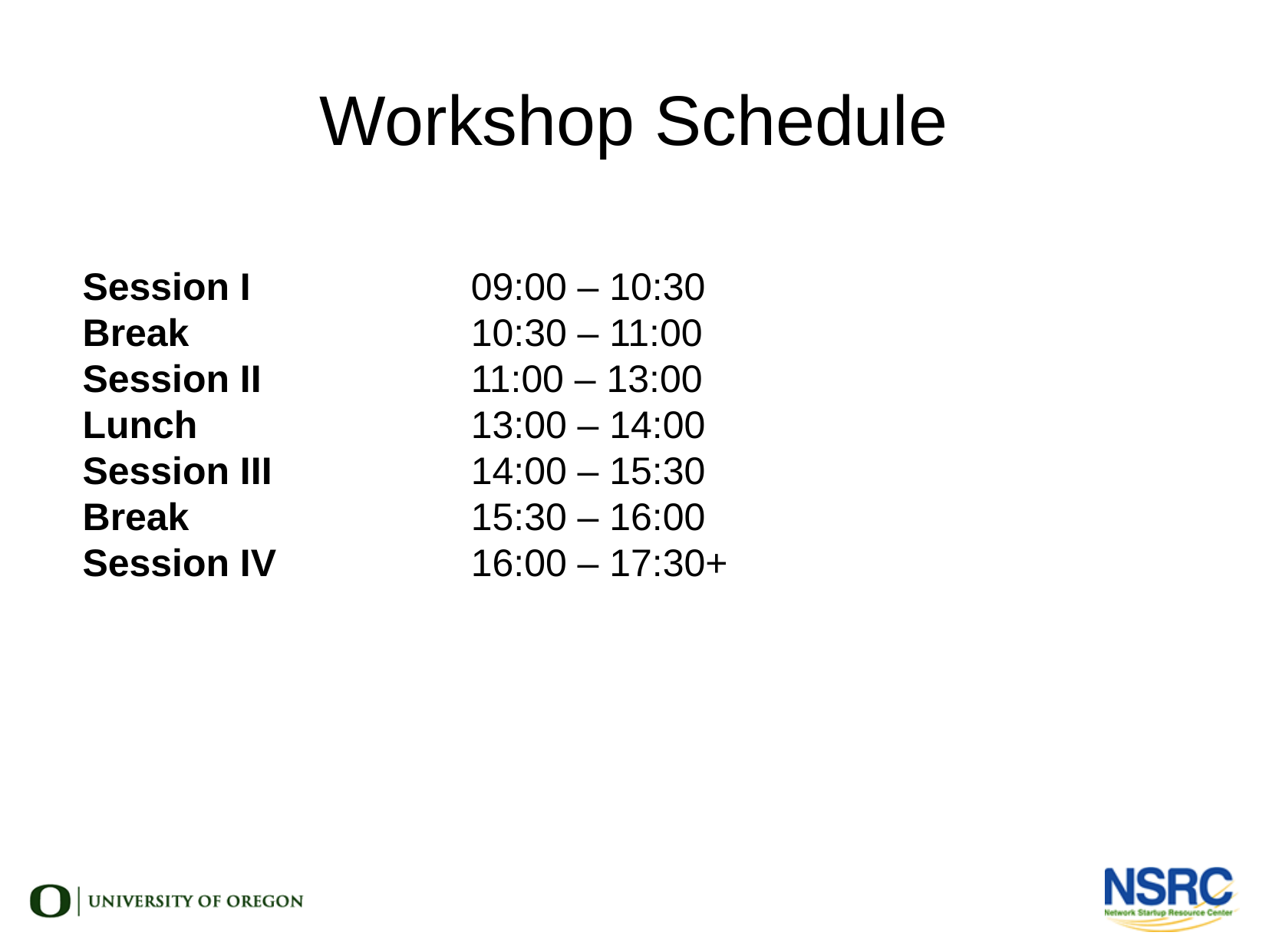

Workshop Schedule

Session I 		09:00 – 10:30
Break			10:30 – 11:00
Session II	 	11:00 – 13:00
Lunch			13:00 – 14:00
Session III		14:00 – 15:30
Break			15:30 – 16:00
Session IV	 	16:00 – 17:30+